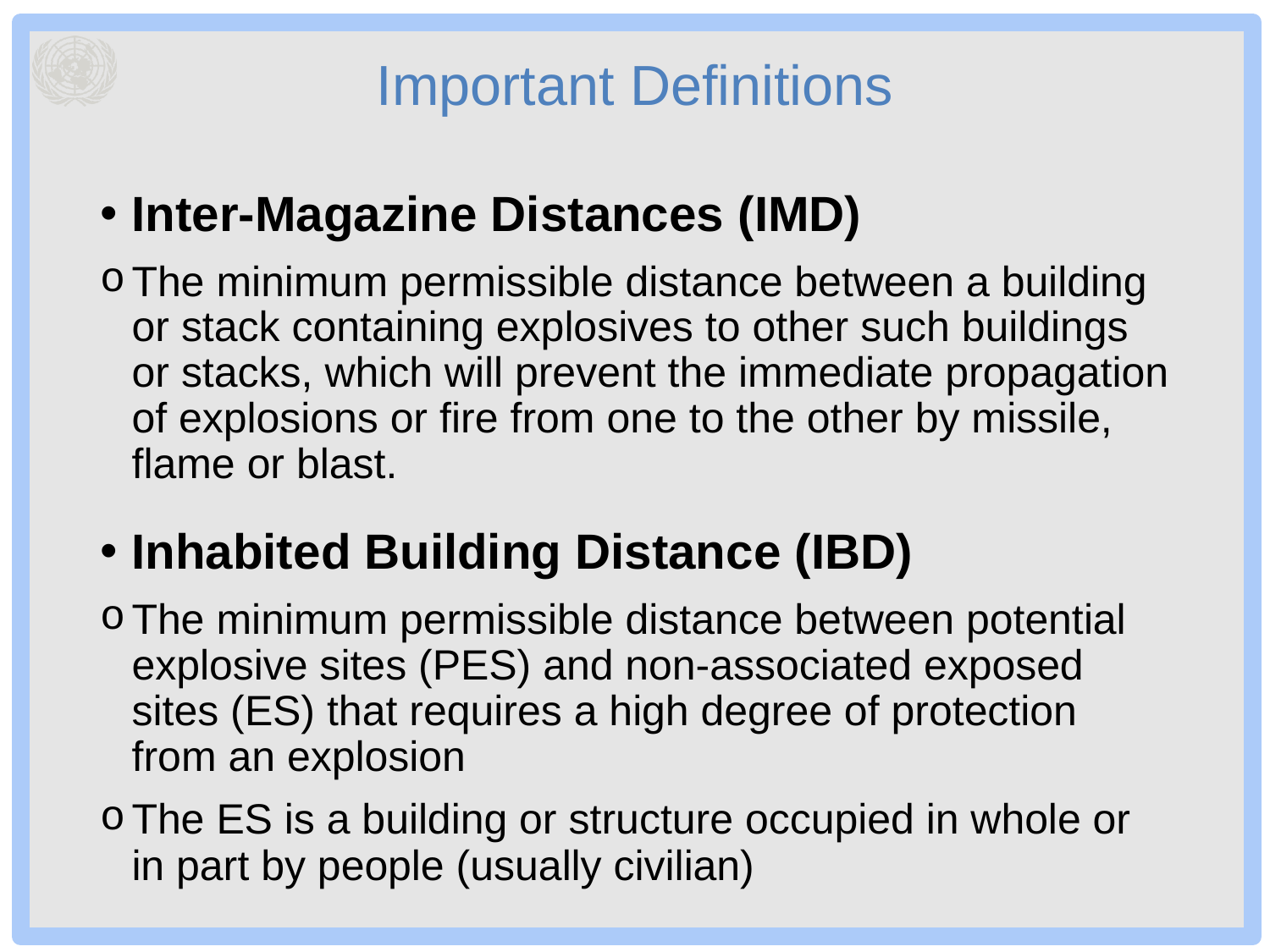

# Important Definitions
Inter-Magazine Distances (IMD)
The minimum permissible distance between a building or stack containing explosives to other such buildings or stacks, which will prevent the immediate propagation of explosions or fire from one to the other by missile, flame or blast.
Inhabited Building Distance (IBD)
The minimum permissible distance between potential explosive sites (PES) and non-associated exposed sites (ES) that requires a high degree of protection from an explosion
The ES is a building or structure occupied in whole or in part by people (usually civilian)